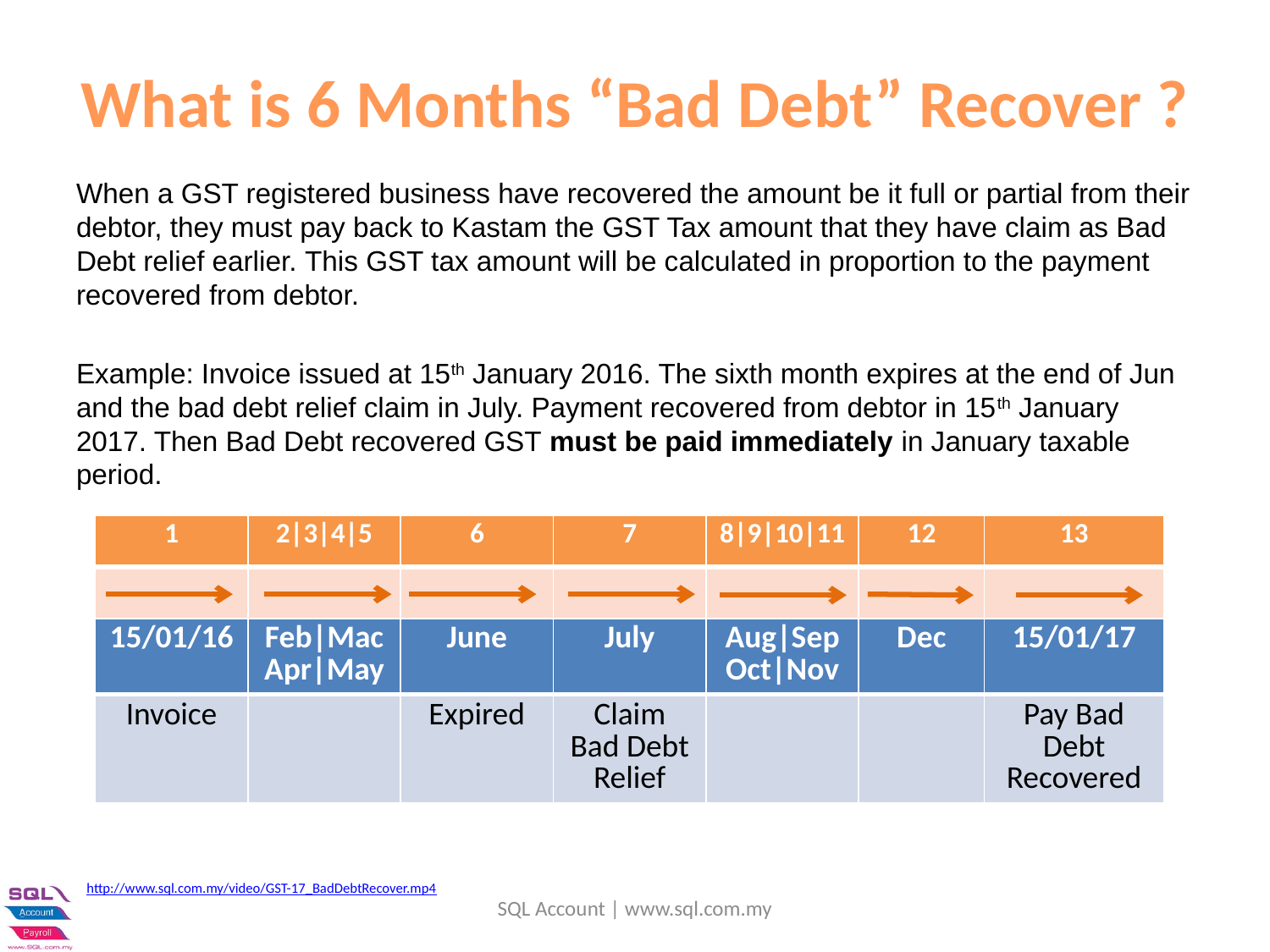

# What is 6 Months “Bad Debt” Recover ?
When a GST registered business have recovered the amount be it full or partial from their debtor, they must pay back to Kastam the GST Tax amount that they have claim as Bad Debt relief earlier. This GST tax amount will be calculated in proportion to the payment recovered from debtor.

Example: Invoice issued at 15th January 2016. The sixth month expires at the end of Jun and the bad debt relief claim in July. Payment recovered from debtor in 15th January 2017. Then Bad Debt recovered GST must be paid immediately in January taxable period.

| 1 | 2|3|4|5 | 6 | 7 | 8|9|10|11 | 12 | 13 |
| --- | --- | --- | --- | --- | --- | --- |
|  |  |  |  |  |  |  |
| 15/01/16 | Feb|Mac Apr|May | June | July | Aug|Sep Oct|Nov | Dec | 15/01/17 |
| --- | --- | --- | --- | --- | --- | --- |
| Invoice |  | Expired | Claim Bad Debt Relief |  |  | Pay Bad Debt Recovered |
http://www.sql.com.my/video/GST-17_BadDebtRecover.mp4
SQL Account | www.sql.com.my